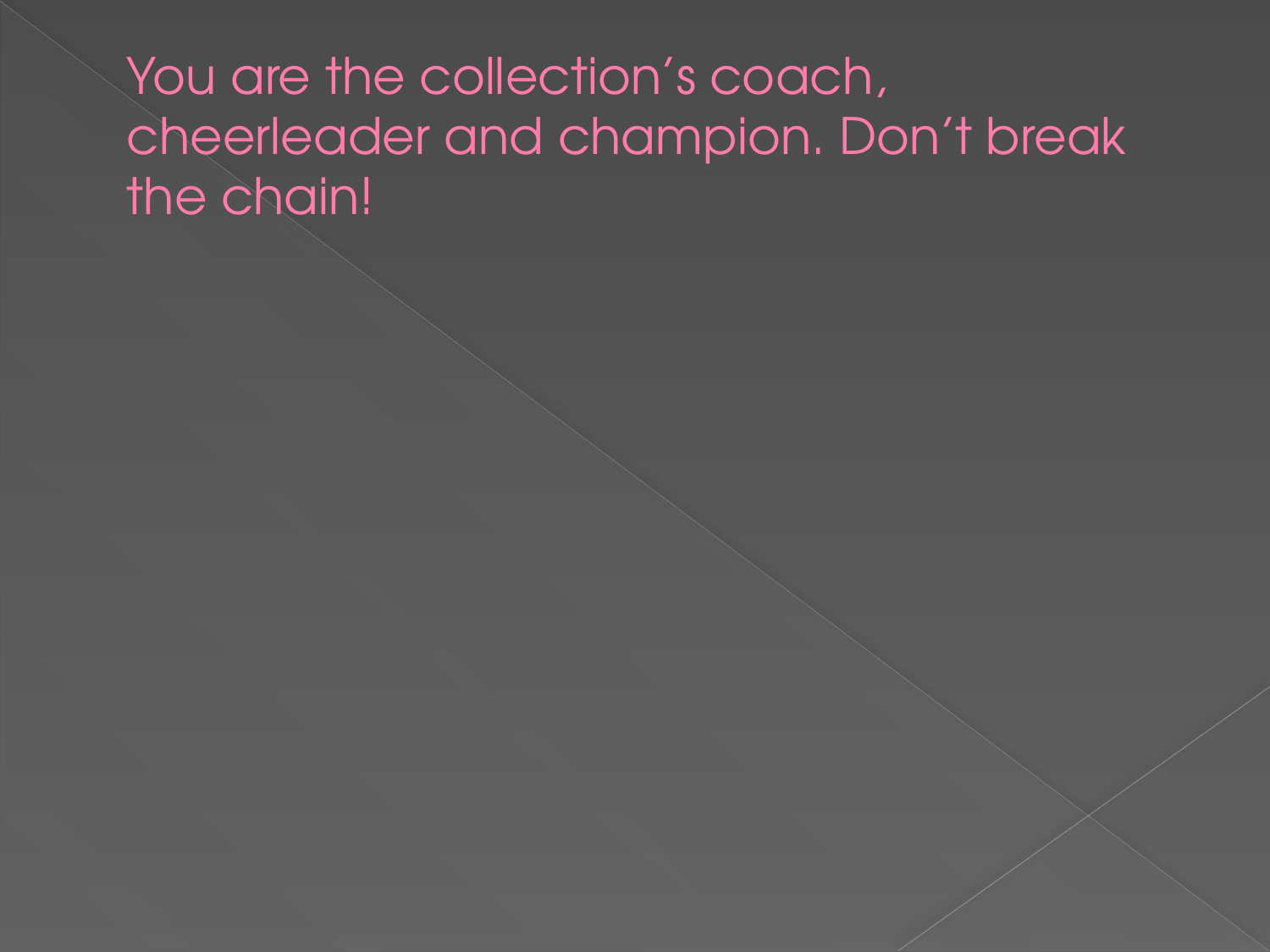

# You are the collection’s coach, cheerleader and champion. Don’t break the chain!